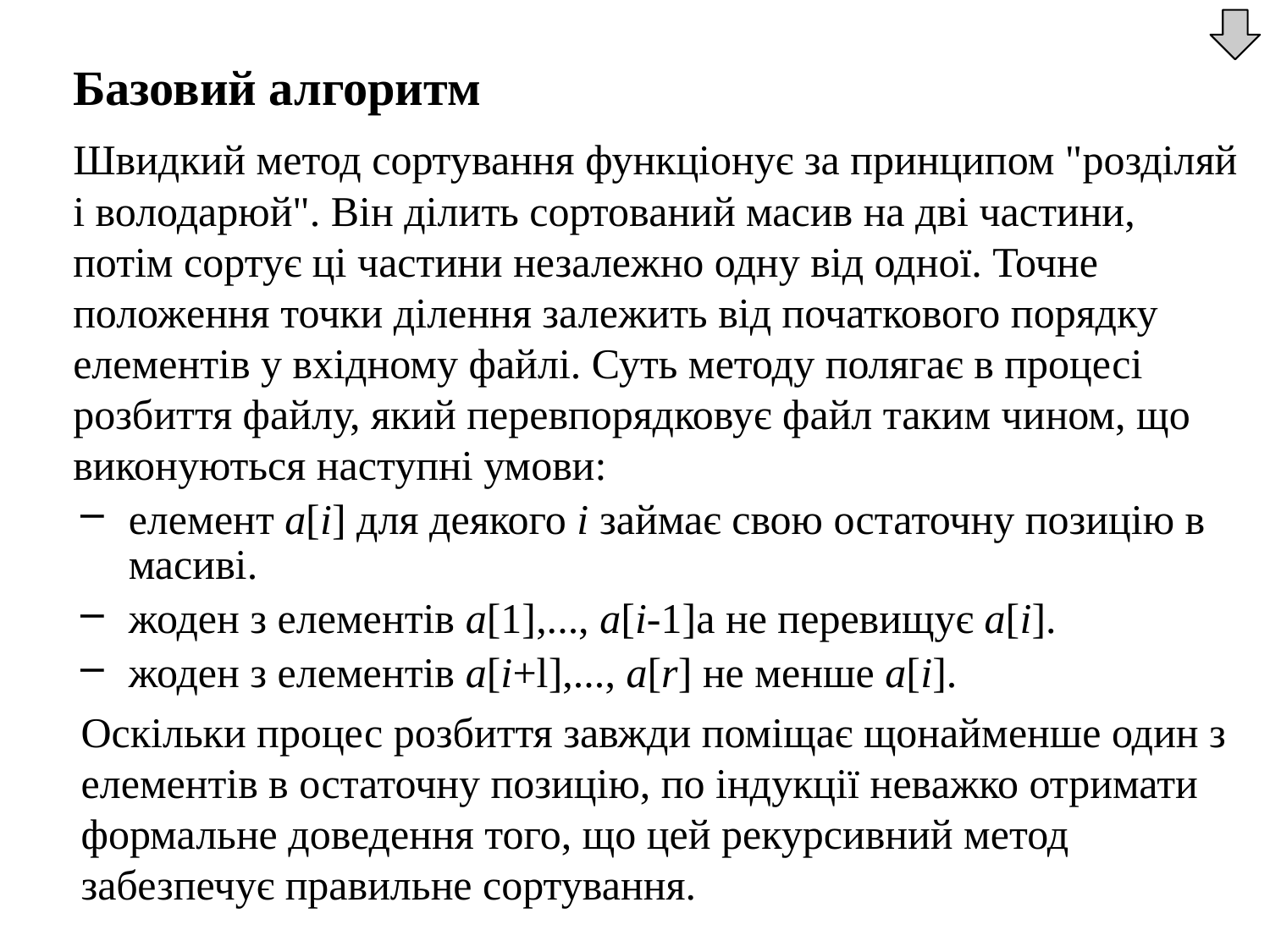

Базовий алгоритм
	Швидкий метод сортування функціонує за принципом "розділяй і володарюй". Він ділить сортований масив на дві частини, потім сортує ці частини незалежно одну від одної. Точне положення точки ділення залежить від початкового порядку елементів у вхідному файлі. Суть методу полягає в процесі розбиття файлу, який перевпорядковує файл таким чином, що виконуються наступні умови:
елемент а[i] для деякого i займає свою остаточну позицію в масиві.
жоден з елементів а[1],..., а[i-1]а не перевищує а[i].
жоден з елементів а[i+l],..., а[r] не менше а[i].
Оскільки процес розбиття завжди поміщає щонайменше один з елементів в остаточну позицію, по індукції неважко отримати формальне доведення того, що цей рекурсивний метод забезпечує правильне сортування.